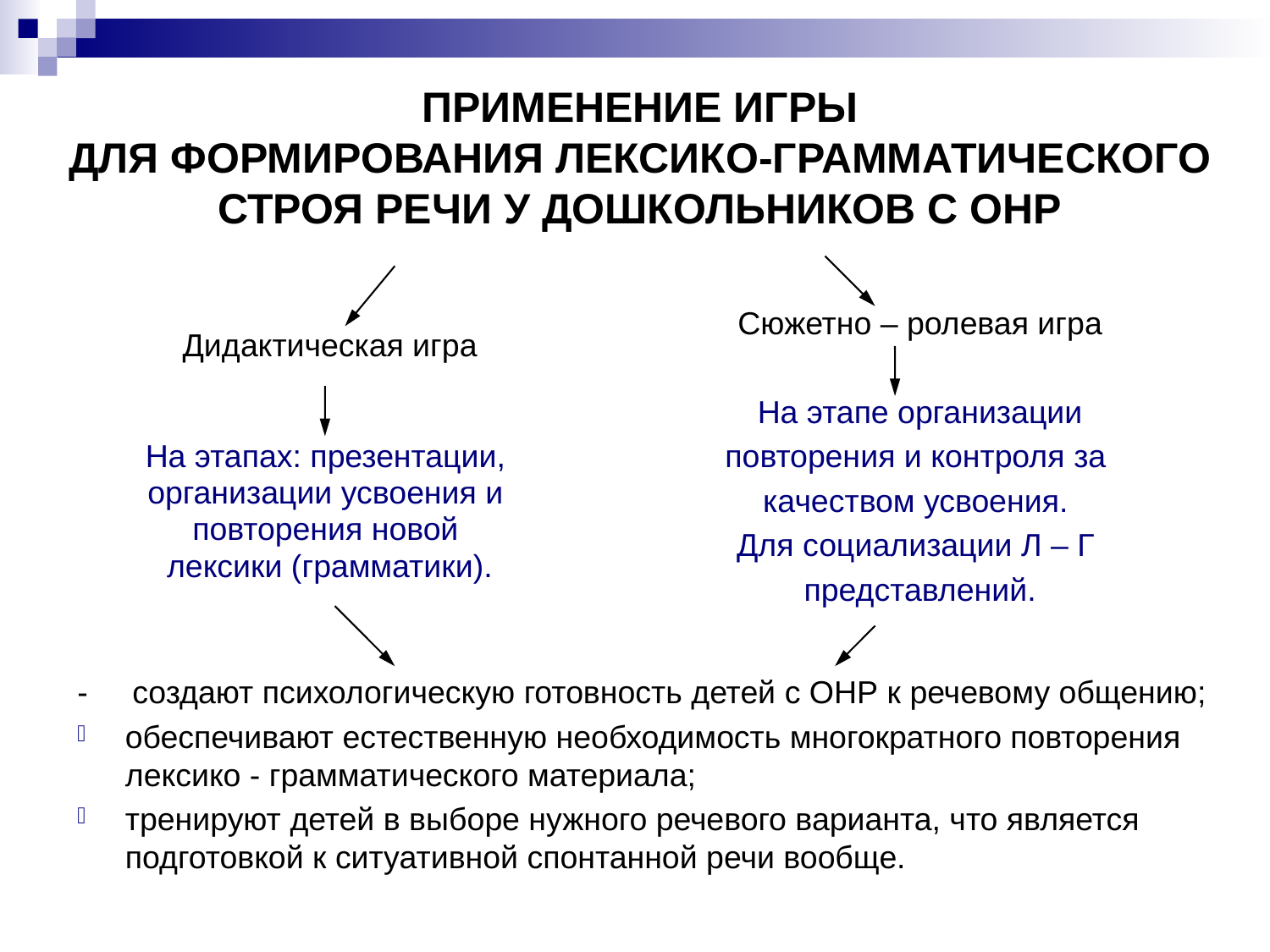

# ПРИМЕНЕНИЕ ИГРЫ ДЛЯ ФОРМИРОВАНИЯ ЛЕКСИКО-ГРАММАТИЧЕСКОГО СТРОЯ РЕЧИ У ДОШКОЛЬНИКОВ С ОНР

Сюжетно – ролевая игра

 На этапе организации
повторения и контроля за
качеством усвоения.
Для социализации Л – Г
представлений.
Дидактическая игра

На этапах: презентации,
организации усвоения и
повторения новой
лексики (грамматики).

-     создают психологическую готовность детей с ОНР к речевому общению;
обеспечивают естественную необходимость многократного повторения   лексико - грамматического материала;
тренируют детей в выборе нужного речевого варианта, что является подготовкой к ситуативной спонтанной речи вообще.